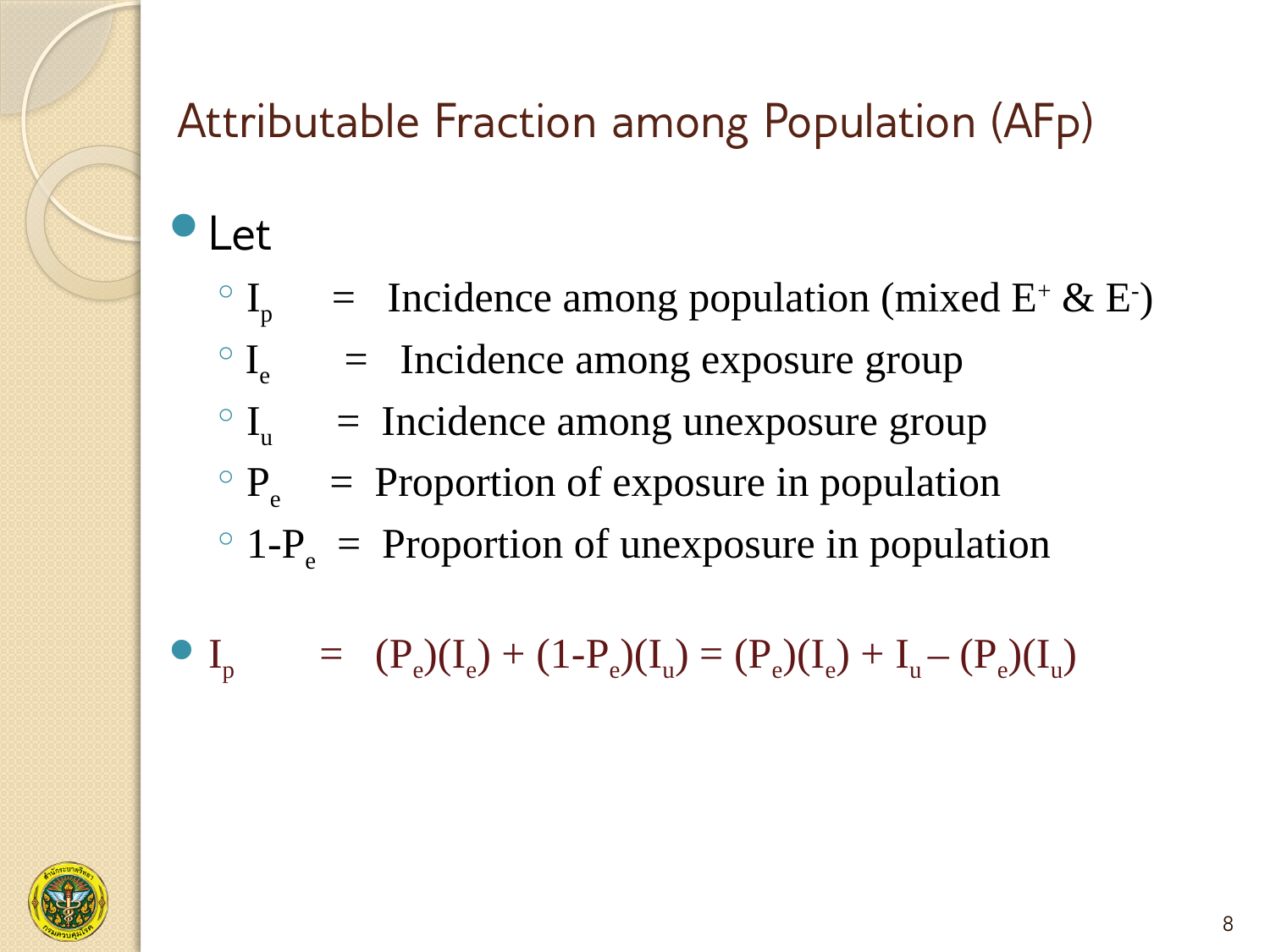

# Attributable Fraction among Population (AFp)
Let
Ip      =   Incidence among population (mixed E+ & E-)
Ie       =   Incidence among exposure group
Iu      =  Incidence among unexposure group
Pe        =  Proportion of exposure in population
1-Pe  =  Proportion of unexposure in population
Ip        =   (Pe)(Ie) + (1-Pe)(Iu) = (Pe)(Ie) + Iu – (Pe)(Iu)
8